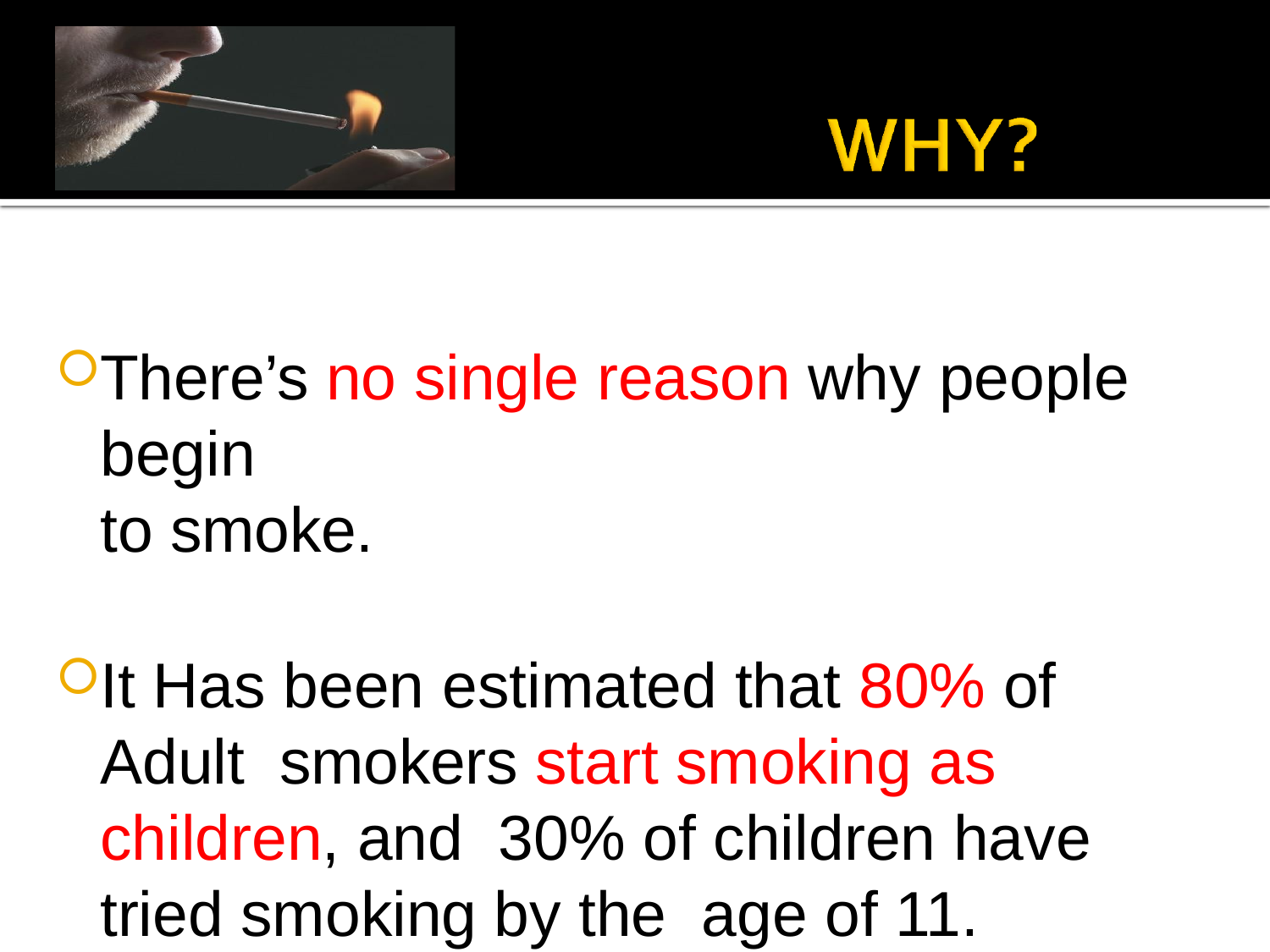

There’s no single reason why people begin
to smoke.

It Has been estimated that 80% of Adult  smokers start smoking as children, and  30% of children have tried smoking by the  age of 11.